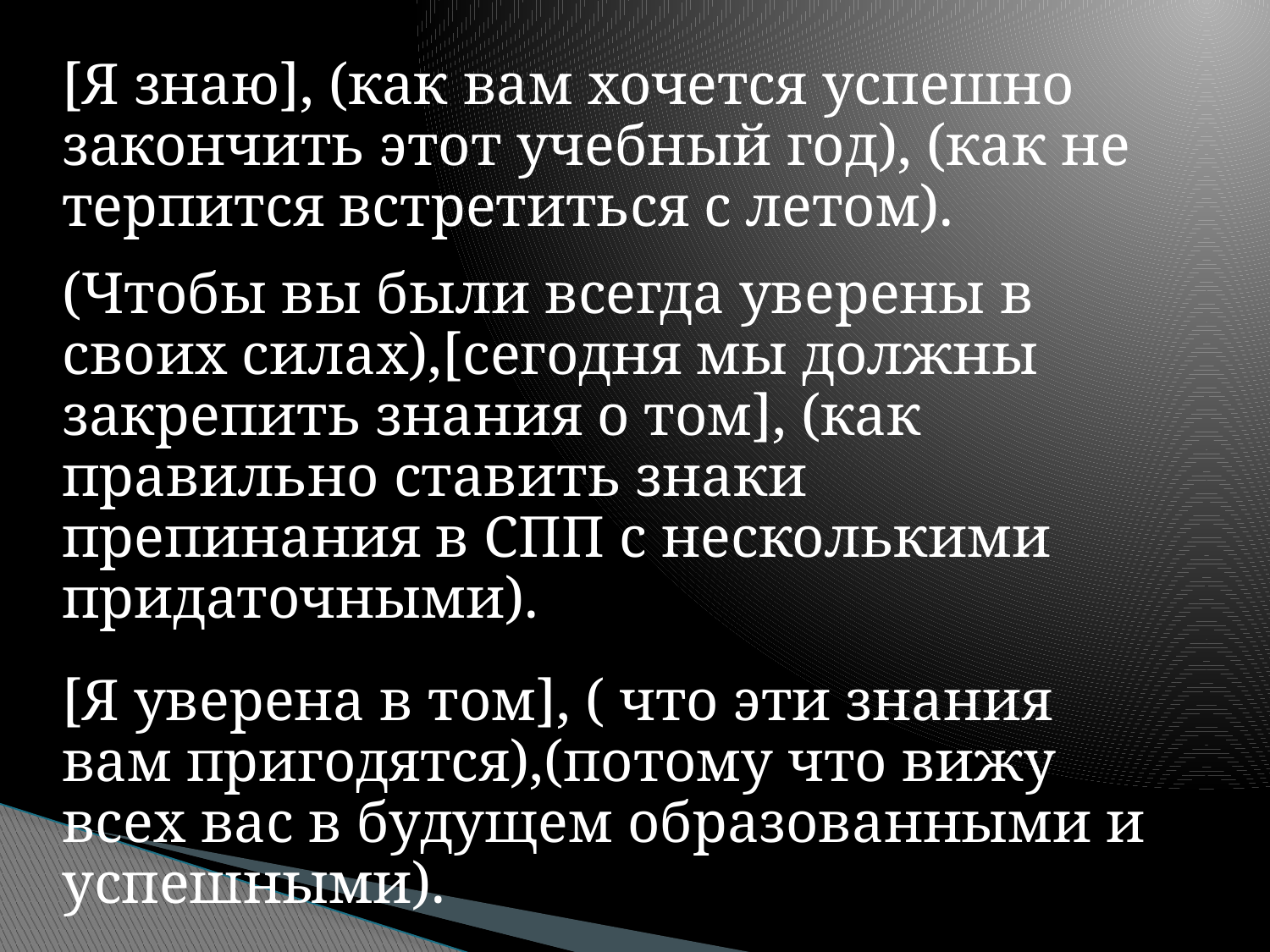

[Я знаю], (как вам хочется успешно закончить этот учебный год), (как не терпится встретиться с летом).

(Чтобы вы были всегда уверены в своих силах),[сегодня мы должны закрепить знания о том], (как правильно ставить знаки препинания в СПП с несколькими придаточными).

[Я уверена в том], ( что эти знания вам пригодятся),(потому что вижу  всех вас в будущем образованными и успешными).